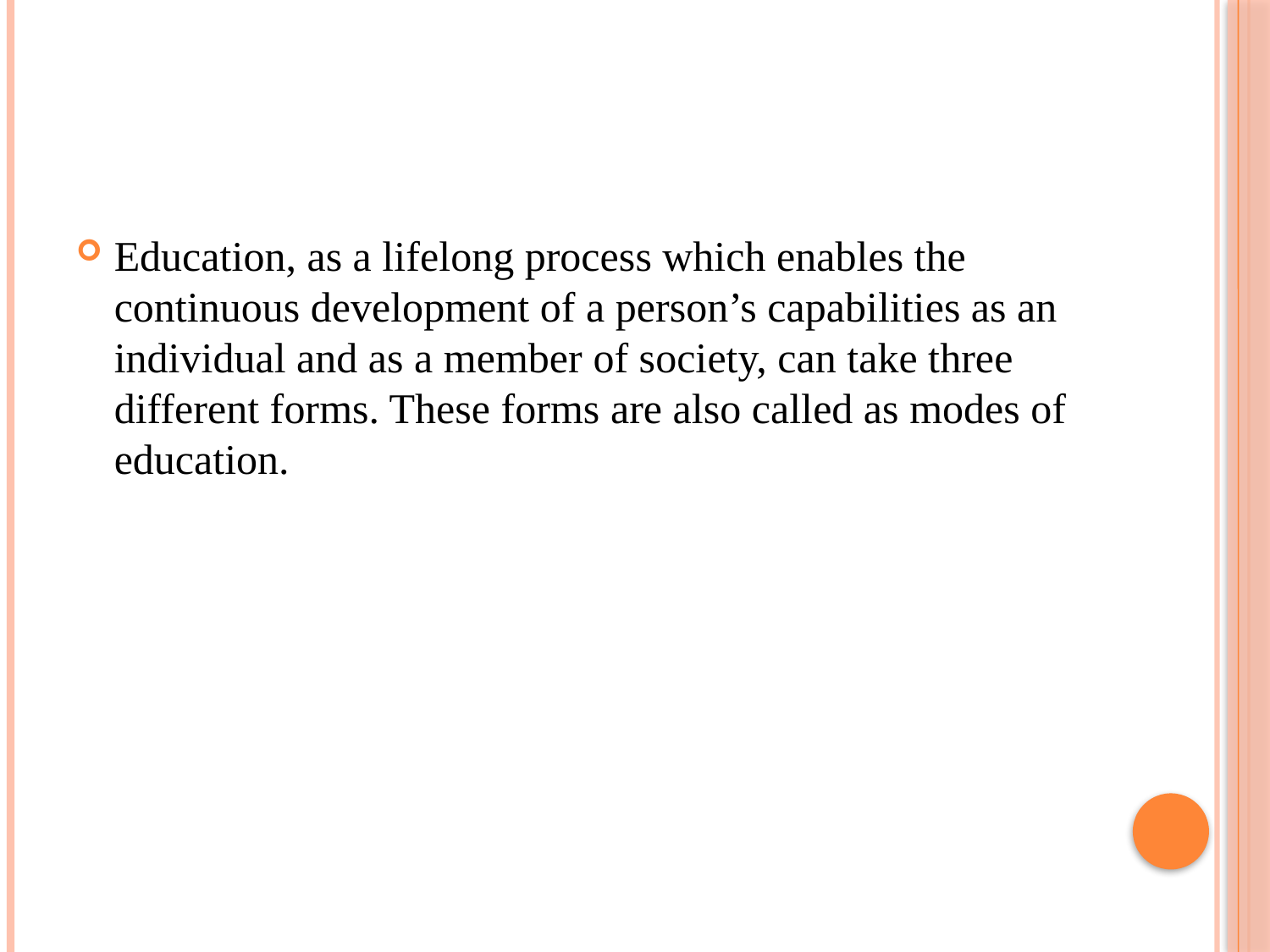

Education, as a lifelong process which enables the continuous development of a person’s capabilities as an individual and as a member of society, can take three different forms. These forms are also called as modes of education.